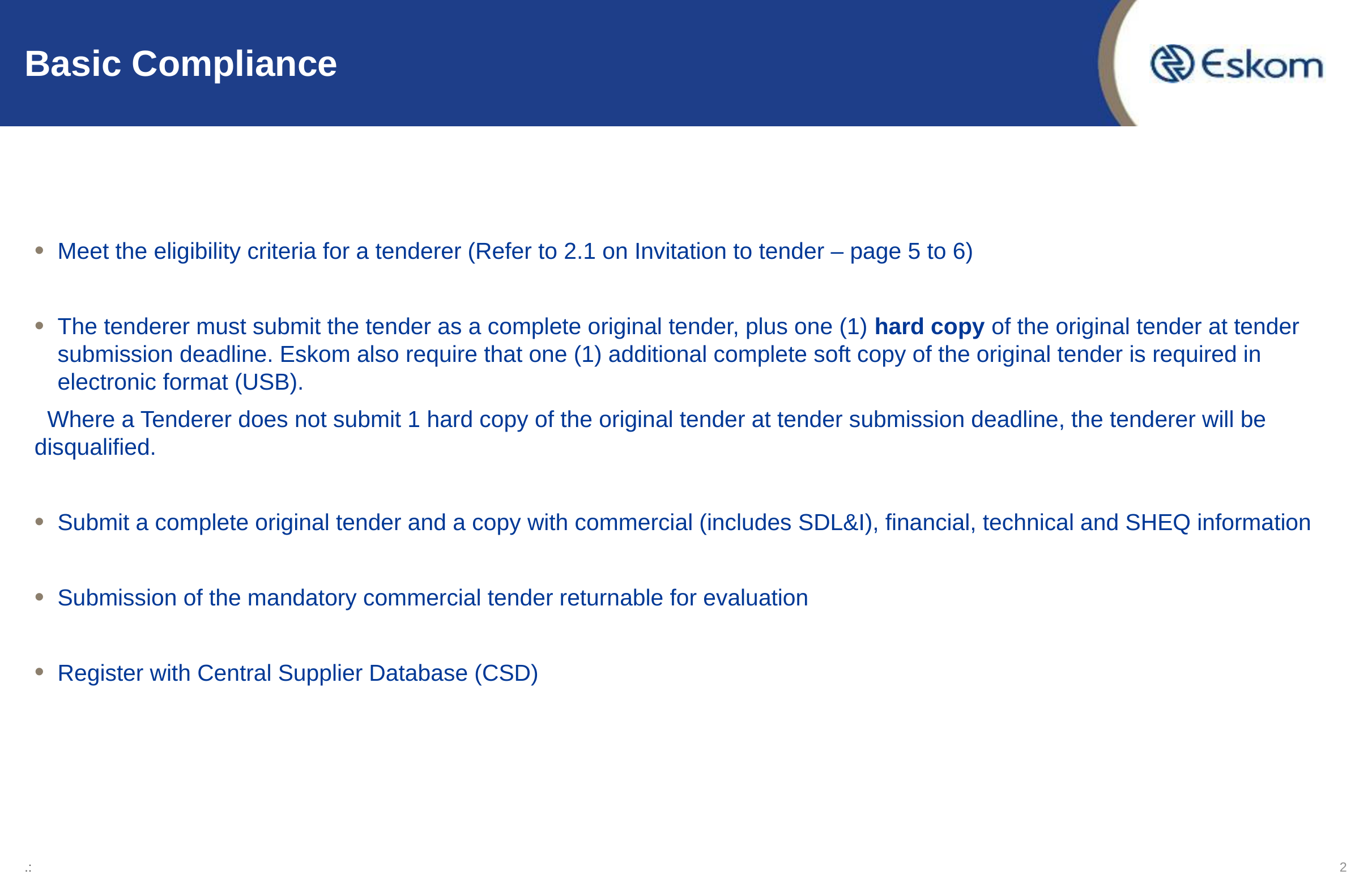

# Basic Compliance

Meet the eligibility criteria for a tenderer (Refer to 2.1 on Invitation to tender – page 5 to 6)

The tenderer must submit the tender as a complete original tender, plus one (1) hard copy of the original tender at tender submission deadline. Eskom also require that one (1) additional complete soft copy of the original tender is required in electronic format (USB).
  Where a Tenderer does not submit 1 hard copy of the original tender at tender submission deadline, the tenderer will be disqualified.

Submit a complete original tender and a copy with commercial (includes SDL&I), financial, technical and SHEQ information

Submission of the mandatory commercial tender returnable for evaluation

Register with Central Supplier Database (CSD)

2
.: